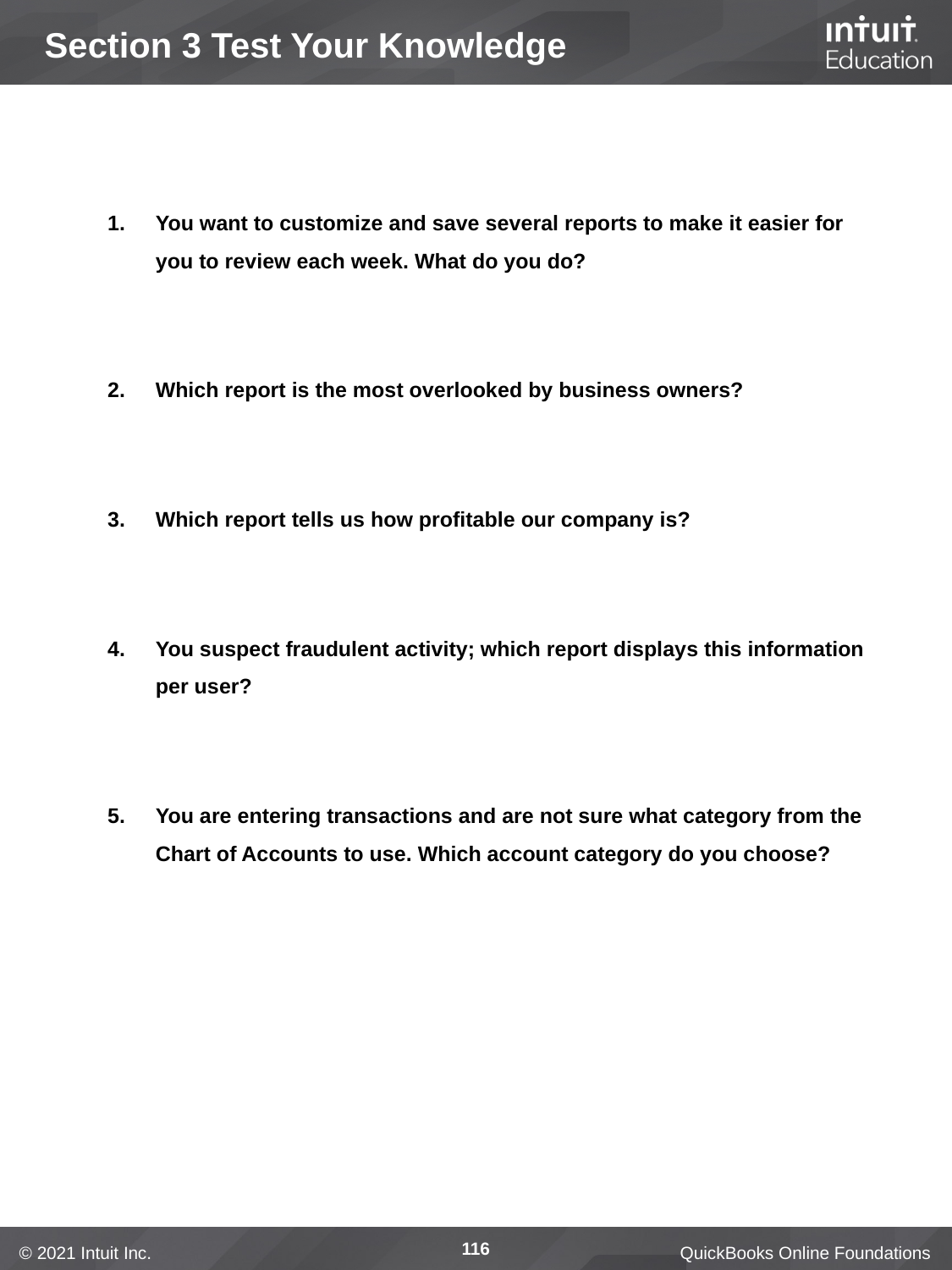

# Section 3 Test Your Knowledge

You want to customize and save several reports to make it easier for you to review each week. What do you do?

Which report is the most overlooked by business owners?

Which report tells us how profitable our company is?

You suspect fraudulent activity; which report displays this information per user?

You are entering transactions and are not sure what category from the Chart of Accounts to use. Which account category do you choose?

116